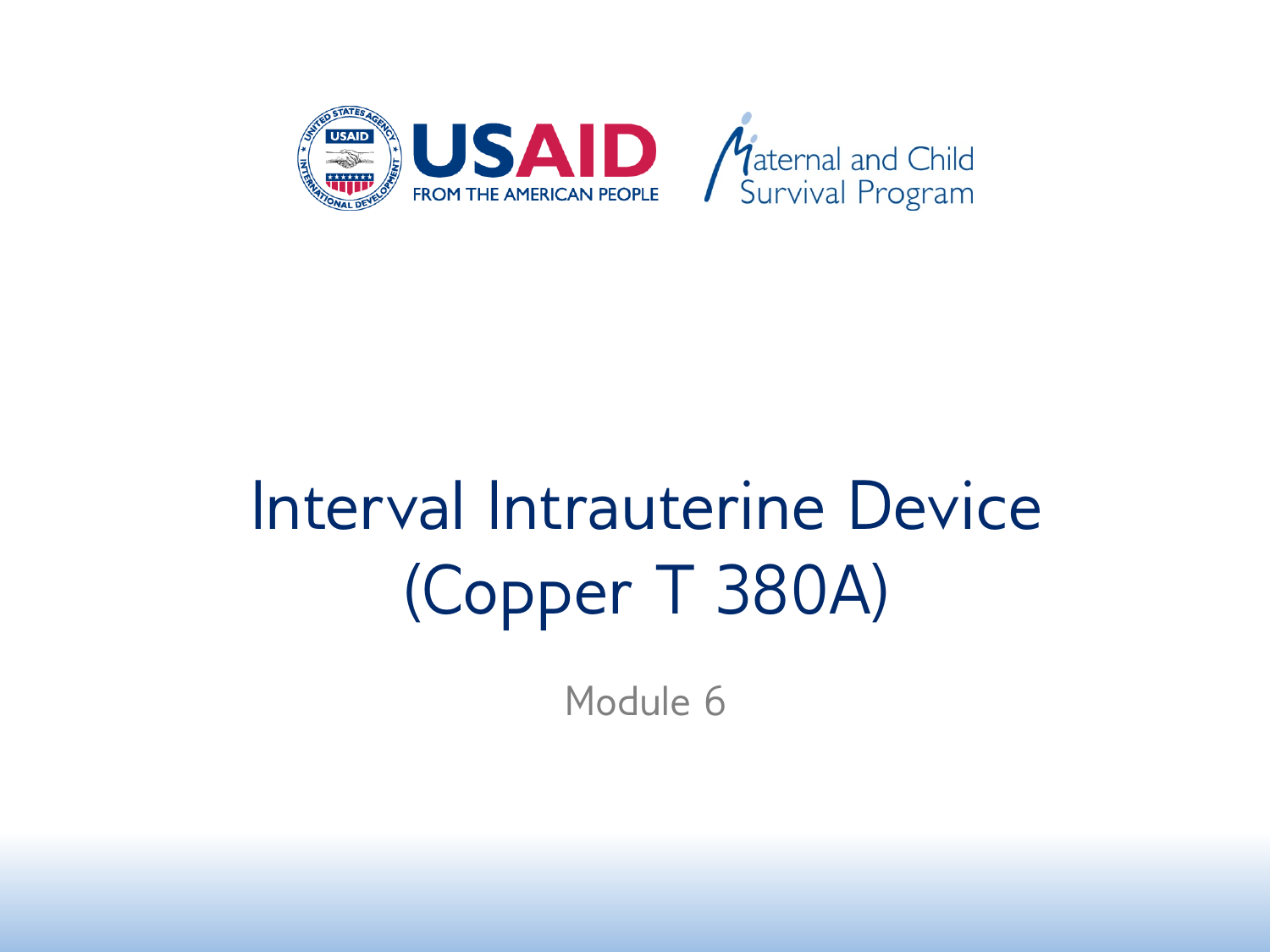

# Interval Intrauterine Device (Copper T 380A)
Module 6